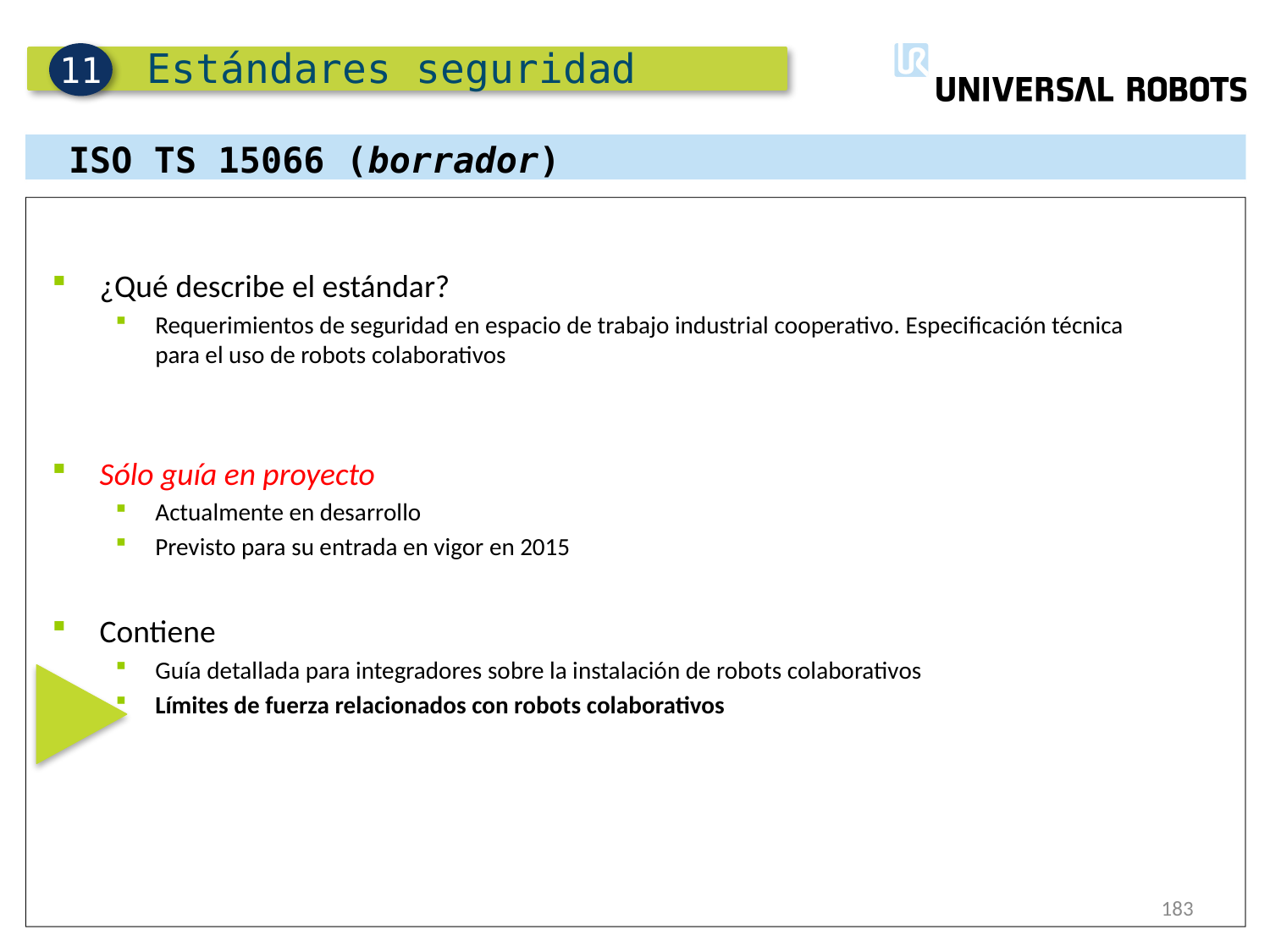

Estándares seguridad

11

ISO TS 15066 (borrador)

¿Qué describe el estándar?
Requerimientos de seguridad en espacio de trabajo industrial cooperativo. Especificación técnica para el uso de robots colaborativos

Sólo guía en proyecto
Actualmente en desarrollo
Previsto para su entrada en vigor en 2015

Contiene
Guía detallada para integradores sobre la instalación de robots colaborativos
Límites de fuerza relacionados con robots colaborativos

183